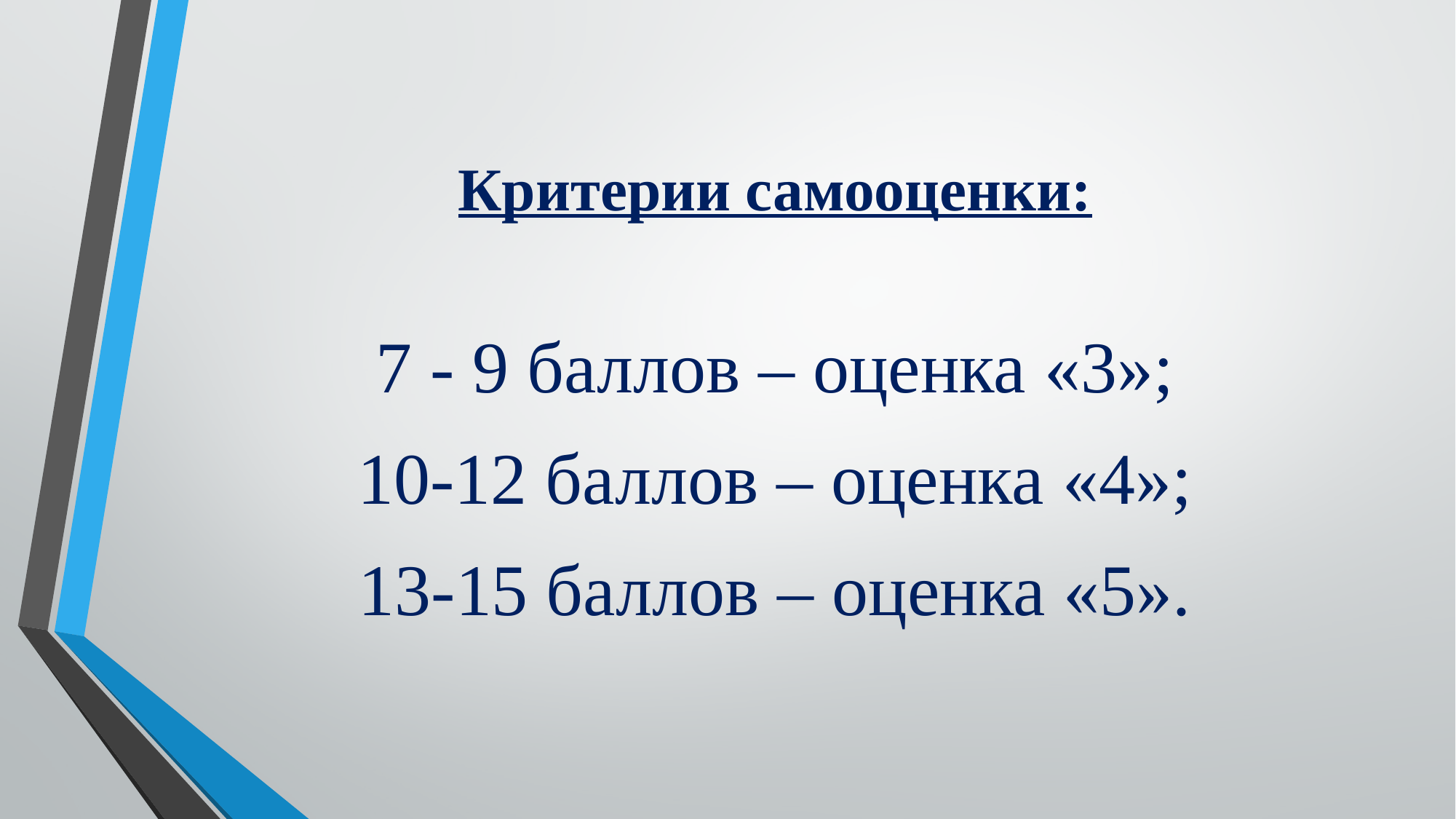

# Критерии самооценки:
7 - 9 баллов – оценка «3»;
10-12 баллов – оценка «4»;
13-15 баллов – оценка «5».